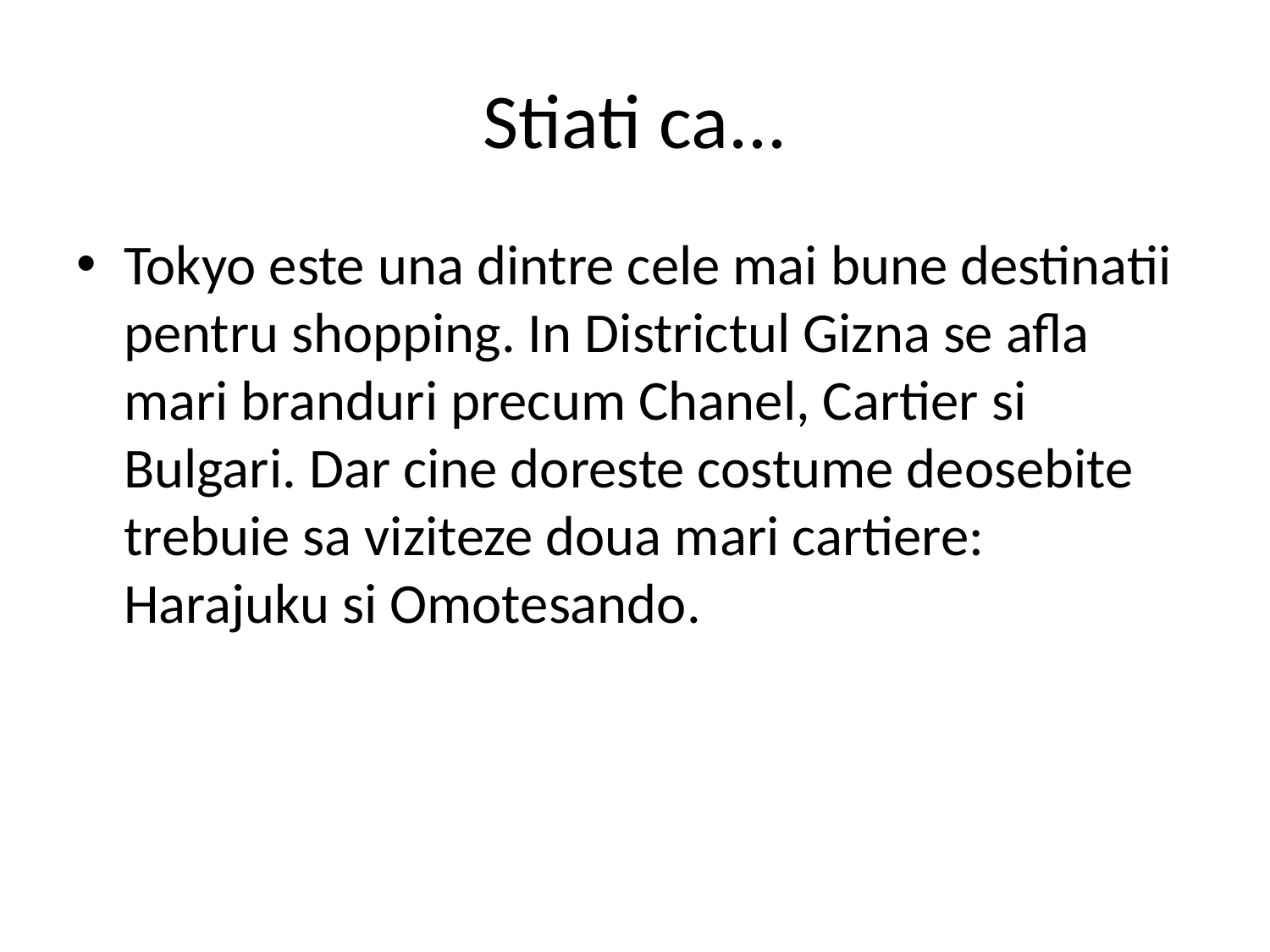

# Stiati ca...
Tokyo este una dintre cele mai bune destinatii pentru shopping. In Districtul Gizna se afla mari branduri precum Chanel, Cartier si Bulgari. Dar cine doreste costume deosebite trebuie sa viziteze doua mari cartiere: Harajuku si Omotesando.